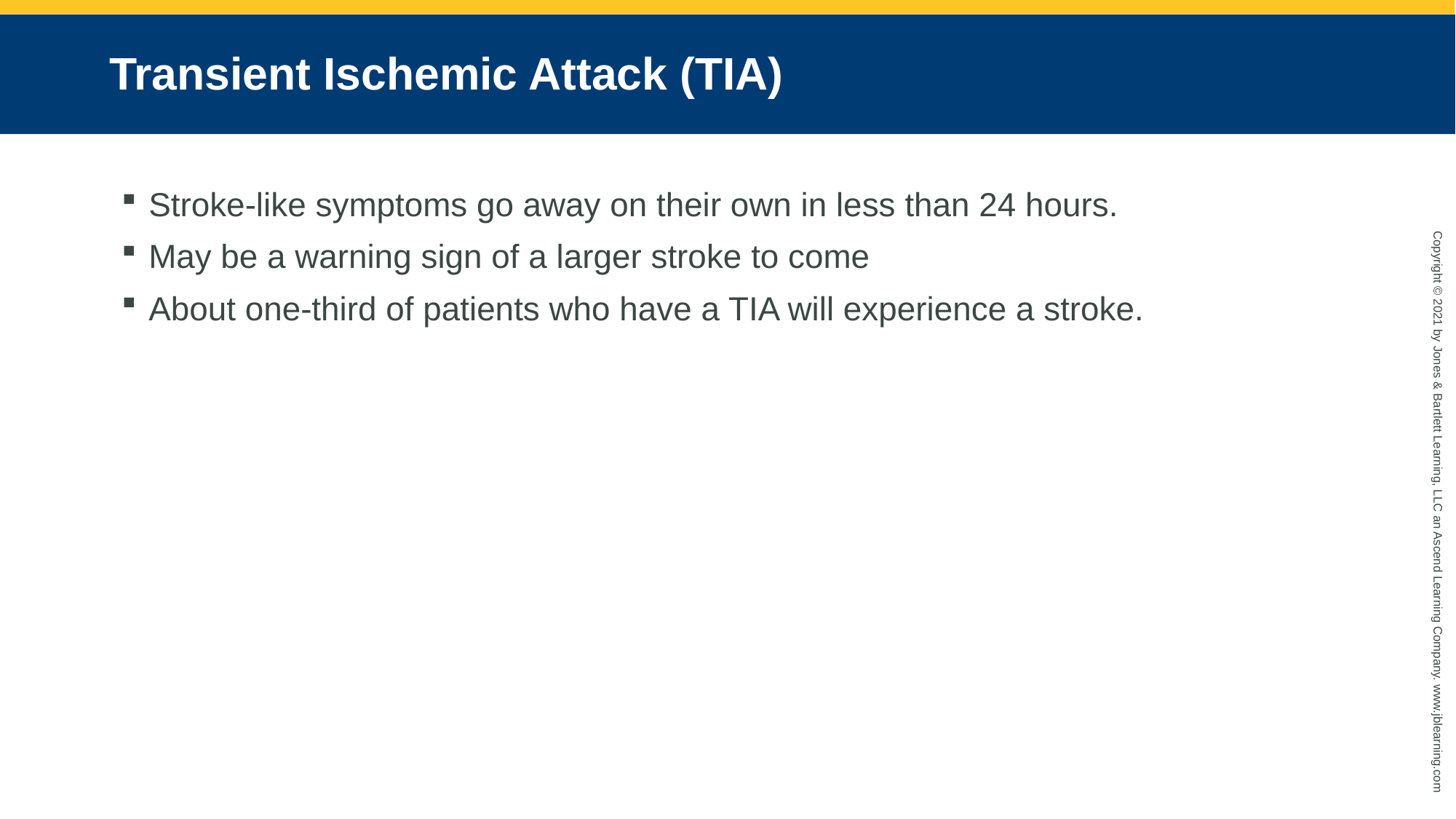

# Transient Ischemic Attack (TIA)
Stroke-like symptoms go away on their own in less than 24 hours.
May be a warning sign of a larger stroke to come
About one-third of patients who have a TIA will experience a stroke.